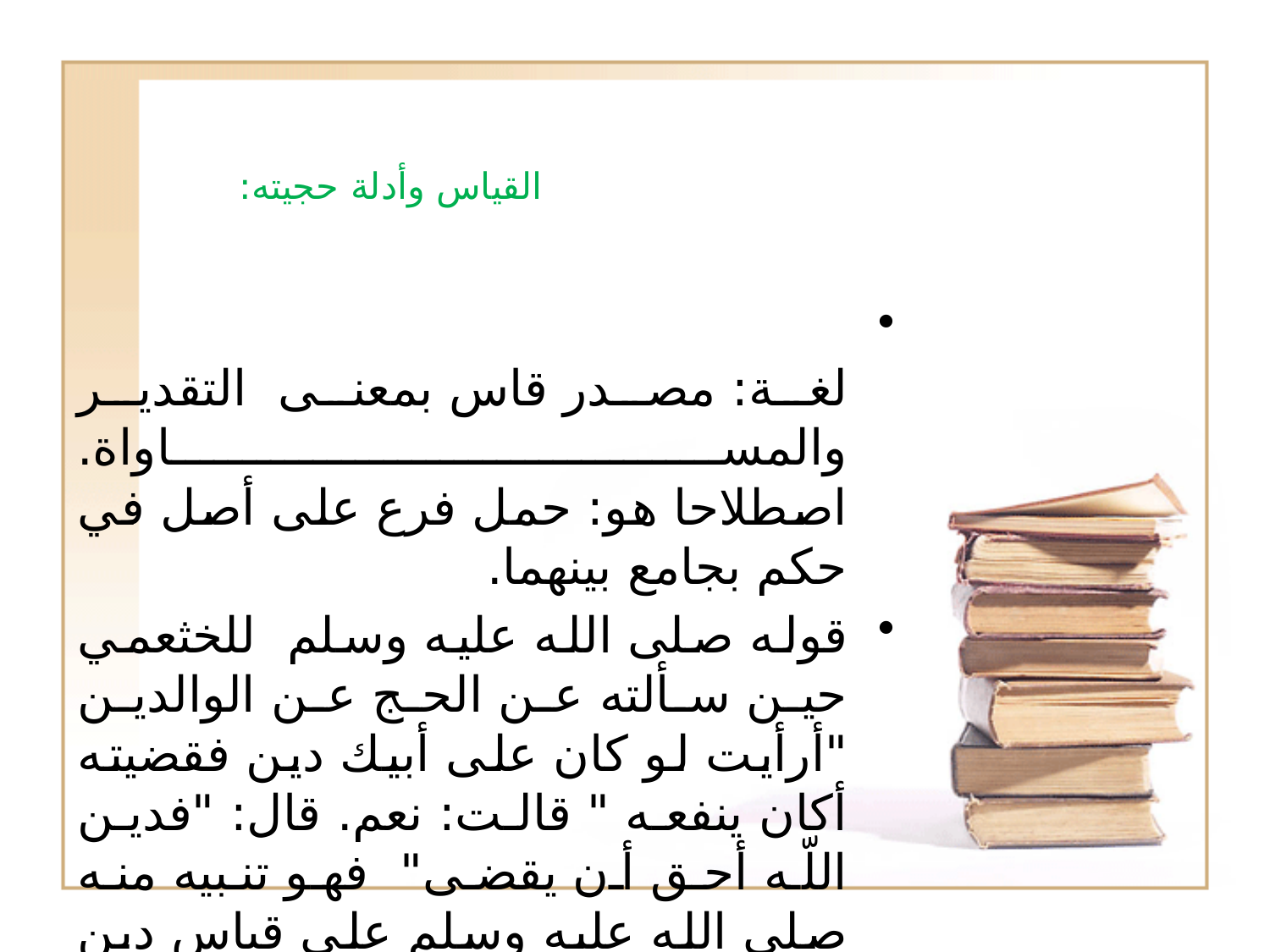

# القياس وأدلة حجيته:

لغة: مصدر قاس بمعنى  التقدير والمساواة.
اصطلاحا هو: حمل فرع على أصل في حكم بجامع بينهما.
قوله صلى الله عليه وسلم  للخثعمي حين سألته عن الحج عن الوالدين "أرأيت لو كان على أبيك دين فقضيته أكان ينفعه " قالت: نعم. قال: "فدين اللّه أحق أن يقضى"  فهو تنبيه منه صلى الله عليه وسلم على قياس دين الخلق.

_